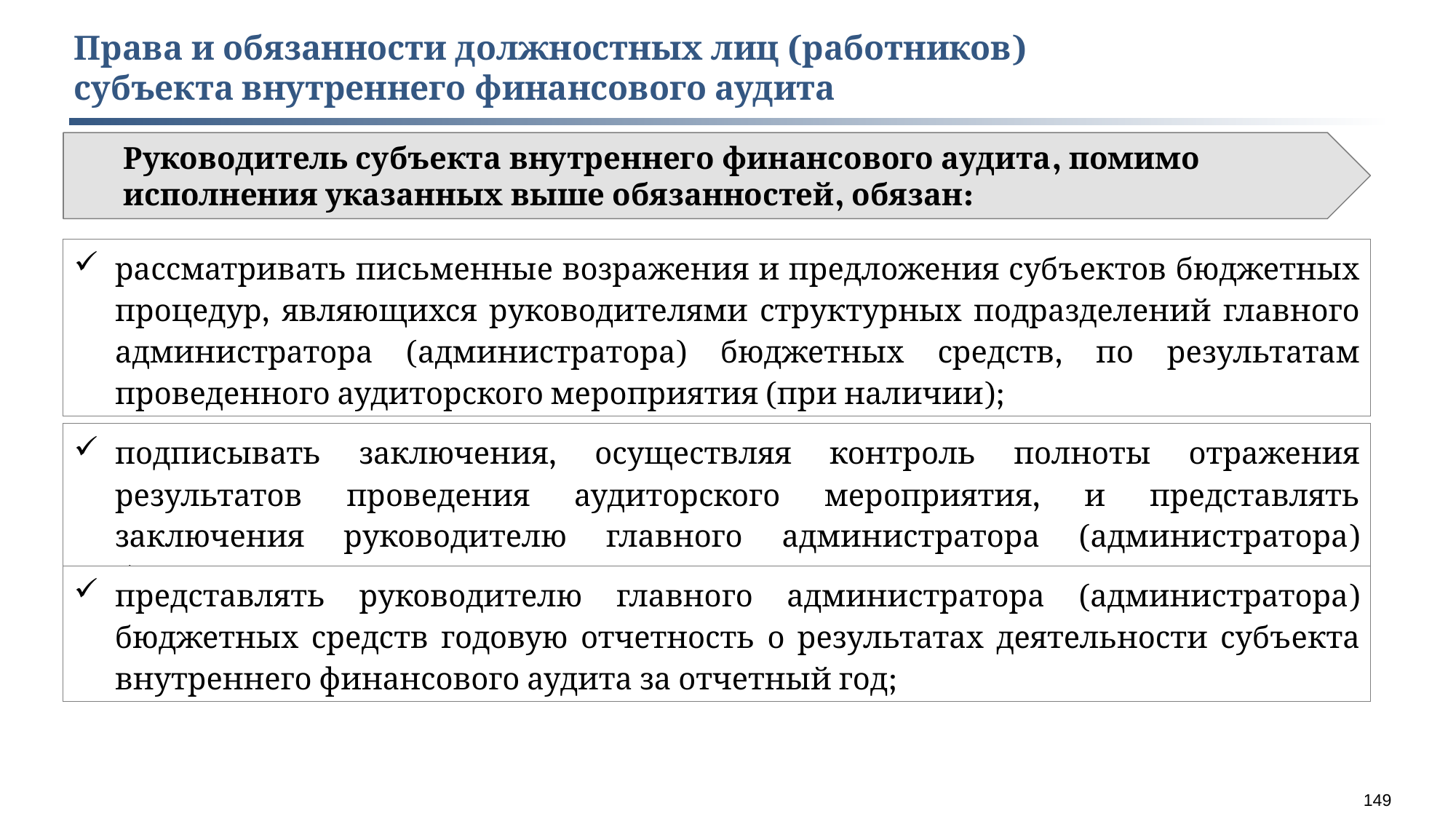

Права и обязанности должностных лиц (работников)
субъекта внутреннего финансового аудита
Руководитель субъекта внутреннего финансового аудита, помимо исполнения указанных выше обязанностей, обязан:
рассматривать письменные возражения и предложения субъектов бюджетных процедур, являющихся руководителями структурных подразделений главного администратора (администратора) бюджетных средств, по результатам проведенного аудиторского мероприятия (при наличии);
подписывать заключения, осуществляя контроль полноты отражения результатов проведения аудиторского мероприятия, и представлять заключения руководителю главного администратора (администратора) бюджетных средств;
представлять руководителю главного администратора (администратора) бюджетных средств годовую отчетность о результатах деятельности субъекта внутреннего финансового аудита за отчетный год;